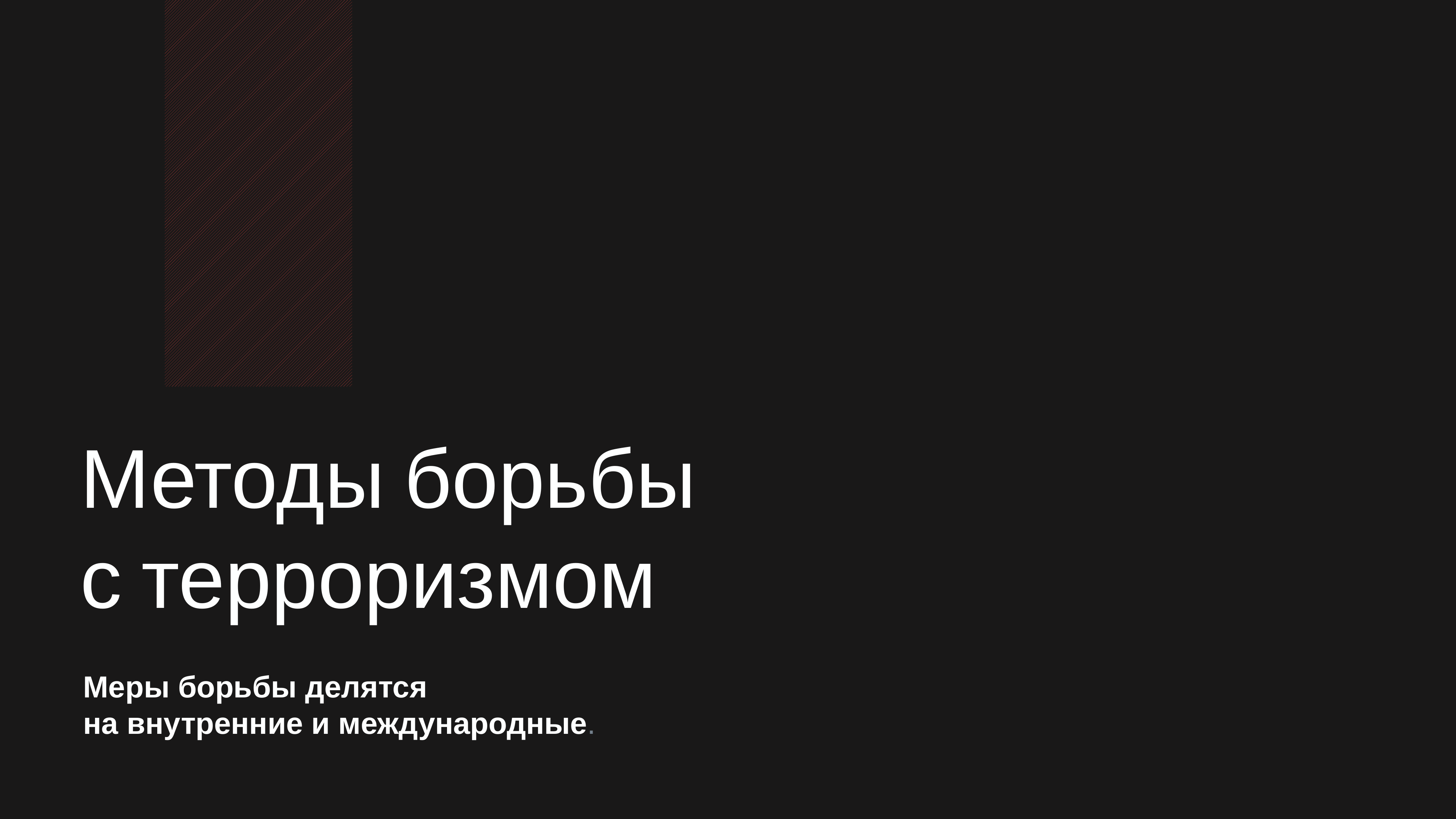

Методы борьбы
с терроризмом

Меры борьбы делятся на внутренние и международные.